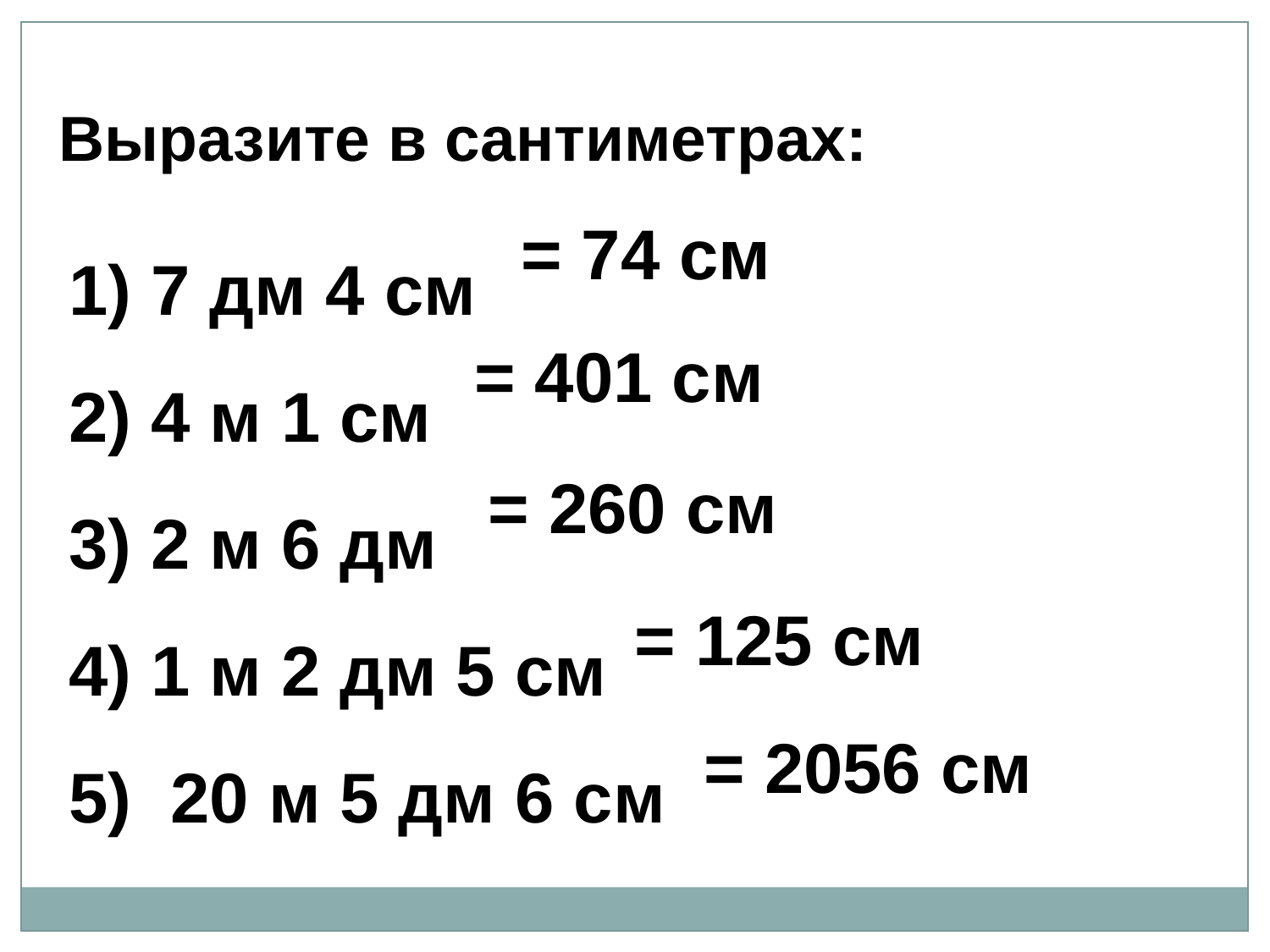

Выразите в сантиметрах:
1) 7 дм 4 см
2) 4 м 1 см
3) 2 м 6 дм
4) 1 м 2 дм 5 см
5)  20 м 5 дм 6 см
 = 74 см
 = 401 см
 = 260 см
 = 125 см
 = 2056 см